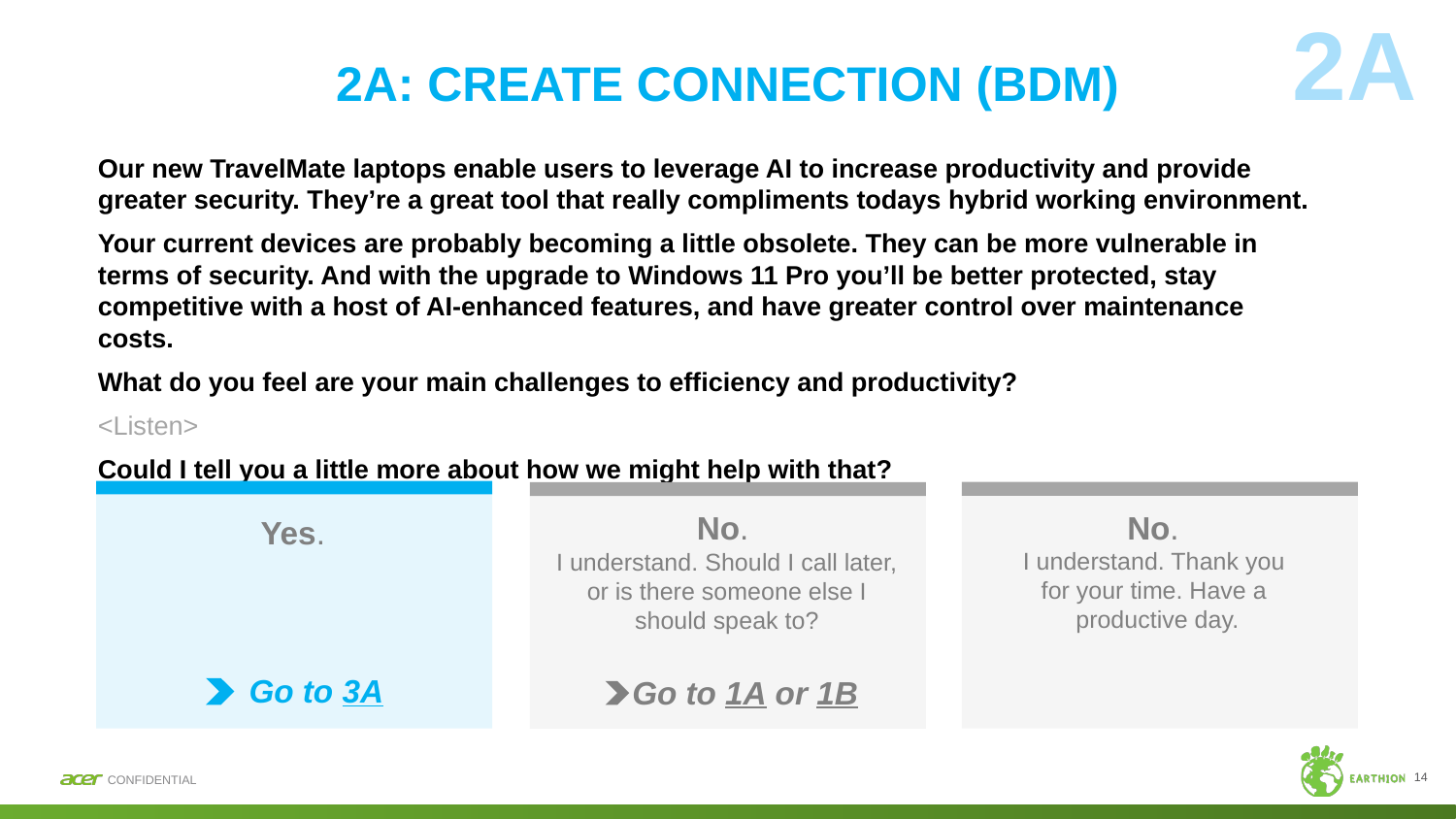

2A
# 2A: CREATE CONNECTION (BDM)
Our new TravelMate laptops enable users to leverage AI to increase productivity and provide greater security. They’re a great tool that really compliments todays hybrid working environment.
Your current devices are probably becoming a little obsolete. They can be more vulnerable in terms of security. And with the upgrade to Windows 11 Pro you’ll be better protected, stay competitive with a host of AI-enhanced features, and have greater control over maintenance costs.
What do you feel are your main challenges to efficiency and productivity?
<Listen>
Could I tell you a little more about how we might help with that?

Yes.
 Go to 3A

No.
I understand. Thank you
for your time. Have a
productive day.

No.
I understand. Should I call later, or is there someone else I should speak to?

     Go to 1A or 1B

14